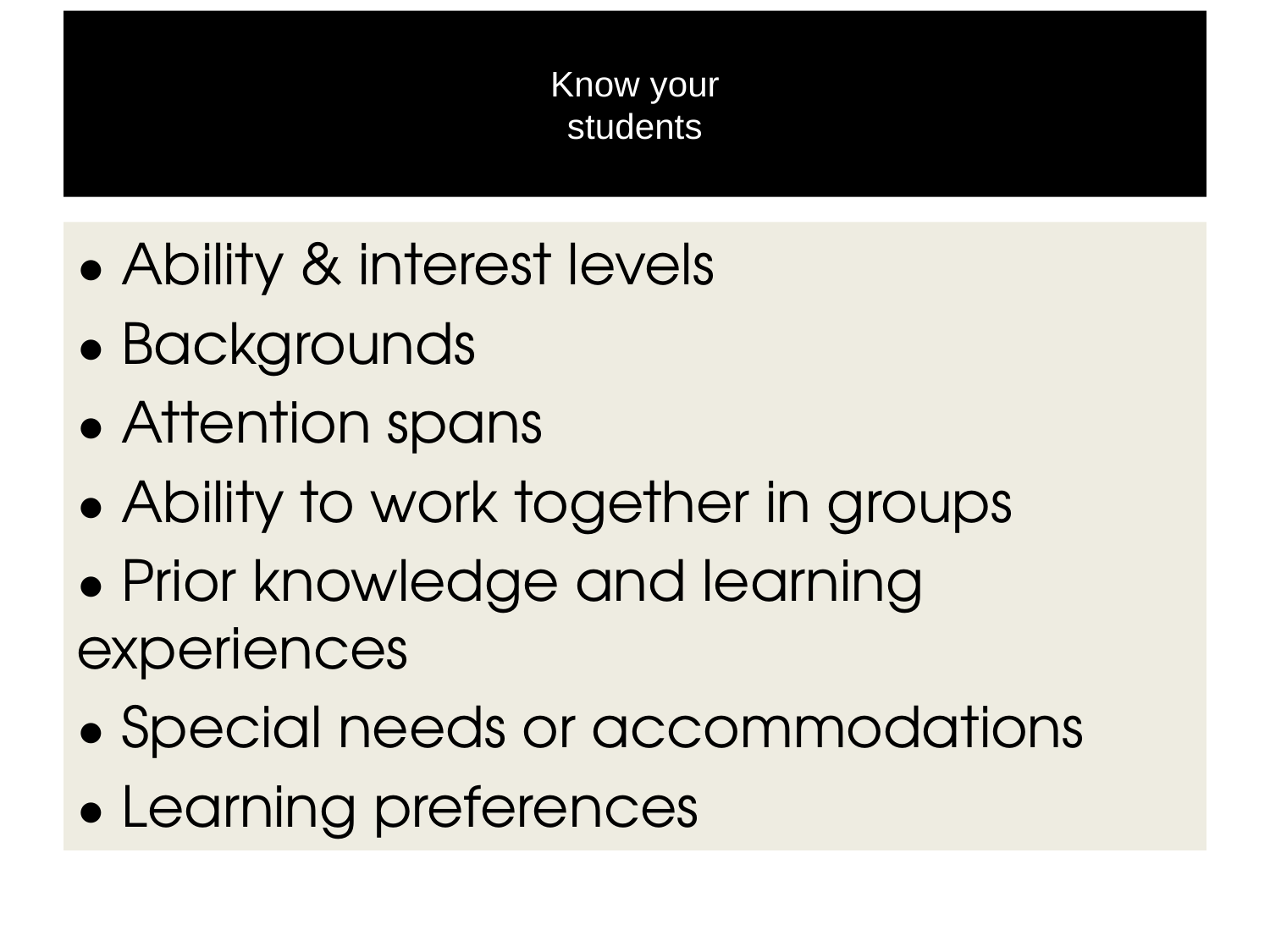

# Know your students
• Ability & interest levels
• Backgrounds
• Attention spans
• Ability to work together in groups
• Prior knowledge and learning experiences
• Special needs or accommodations
• Learning preferences